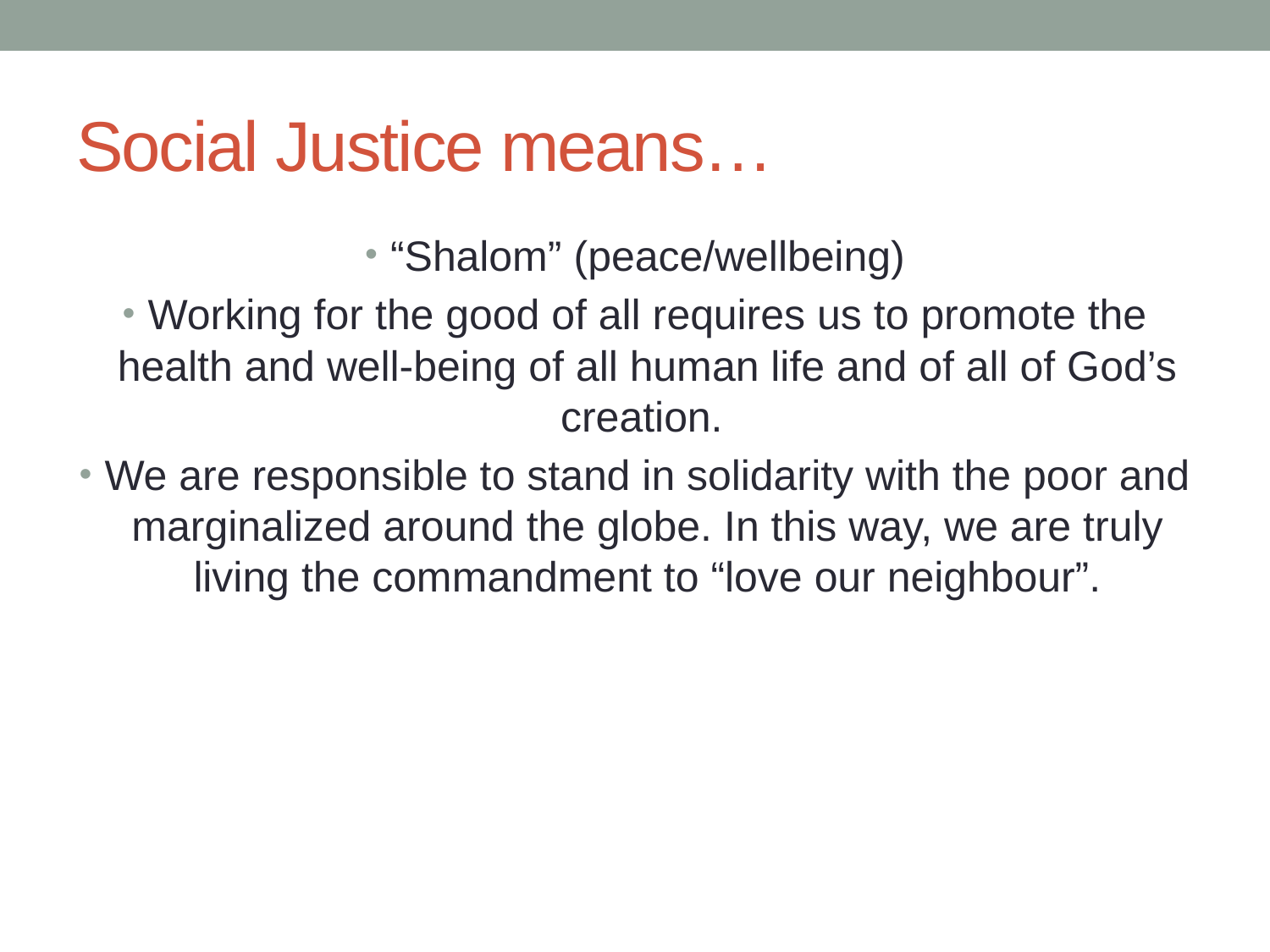

# Social Justice means…
“Shalom” (peace/wellbeing)
Working for the good of all requires us to promote the health and well-being of all human life and of all of God’s creation.
We are responsible to stand in solidarity with the poor and marginalized around the globe. In this way, we are truly living the commandment to “love our neighbour”.